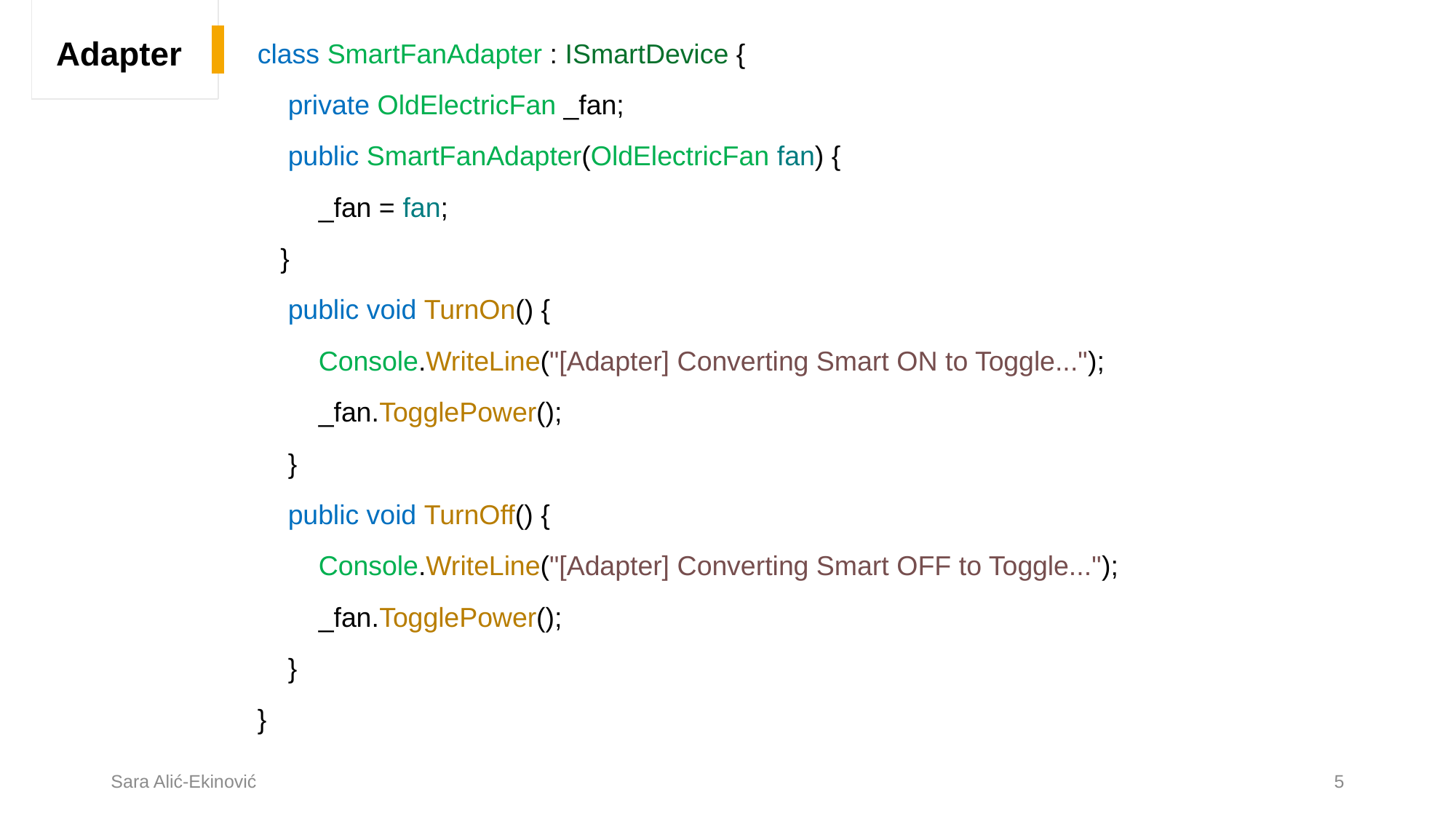

Adapter

class SmartFanAdapter : ISmartDevice {
    private OldElectricFan _fan;
    public SmartFanAdapter(OldElectricFan fan) {
        _fan = fan;
   }
    public void TurnOn() {
        Console.WriteLine("[Adapter] Converting Smart ON to Toggle...");
        _fan.TogglePower();
    }
    public void TurnOff() {
        Console.WriteLine("[Adapter] Converting Smart OFF to Toggle...");
        _fan.TogglePower();
    }
}
Sara Alić-Ekinović
5